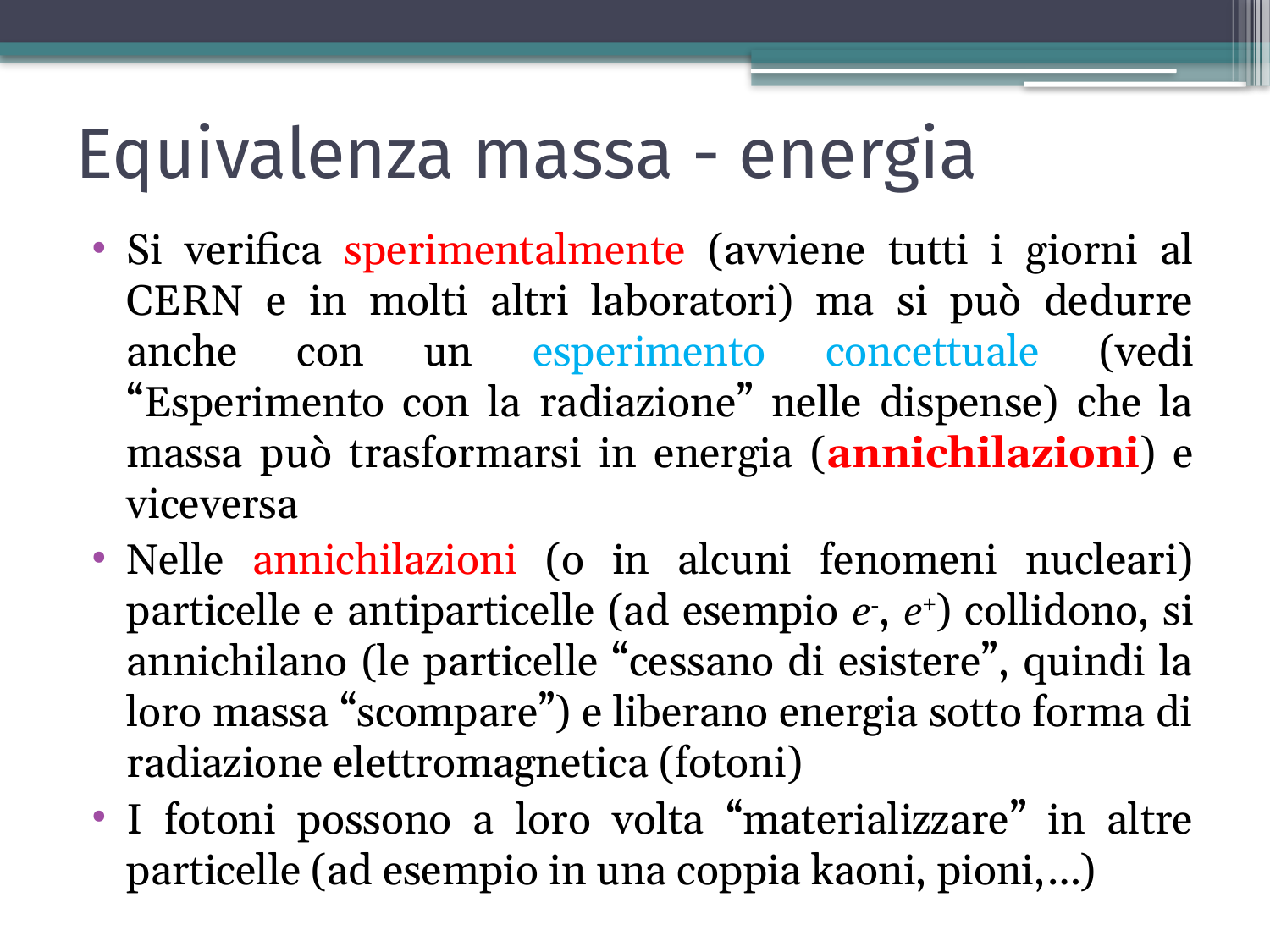

# Equivalenza massa - energia
Si verifica sperimentalmente (avviene tutti i giorni al CERN e in molti altri laboratori) ma si può dedurre anche con un esperimento concettuale (vedi “Esperimento con la radiazione” nelle dispense) che la massa può trasformarsi in energia (annichilazioni) e viceversa
Nelle annichilazioni (o in alcuni fenomeni nucleari) particelle e antiparticelle (ad esempio e-, e+) collidono, si annichilano (le particelle “cessano di esistere”, quindi la loro massa “scompare”) e liberano energia sotto forma di radiazione elettromagnetica (fotoni)
I fotoni possono a loro volta “materializzare” in altre particelle (ad esempio in una coppia kaoni, pioni,…)